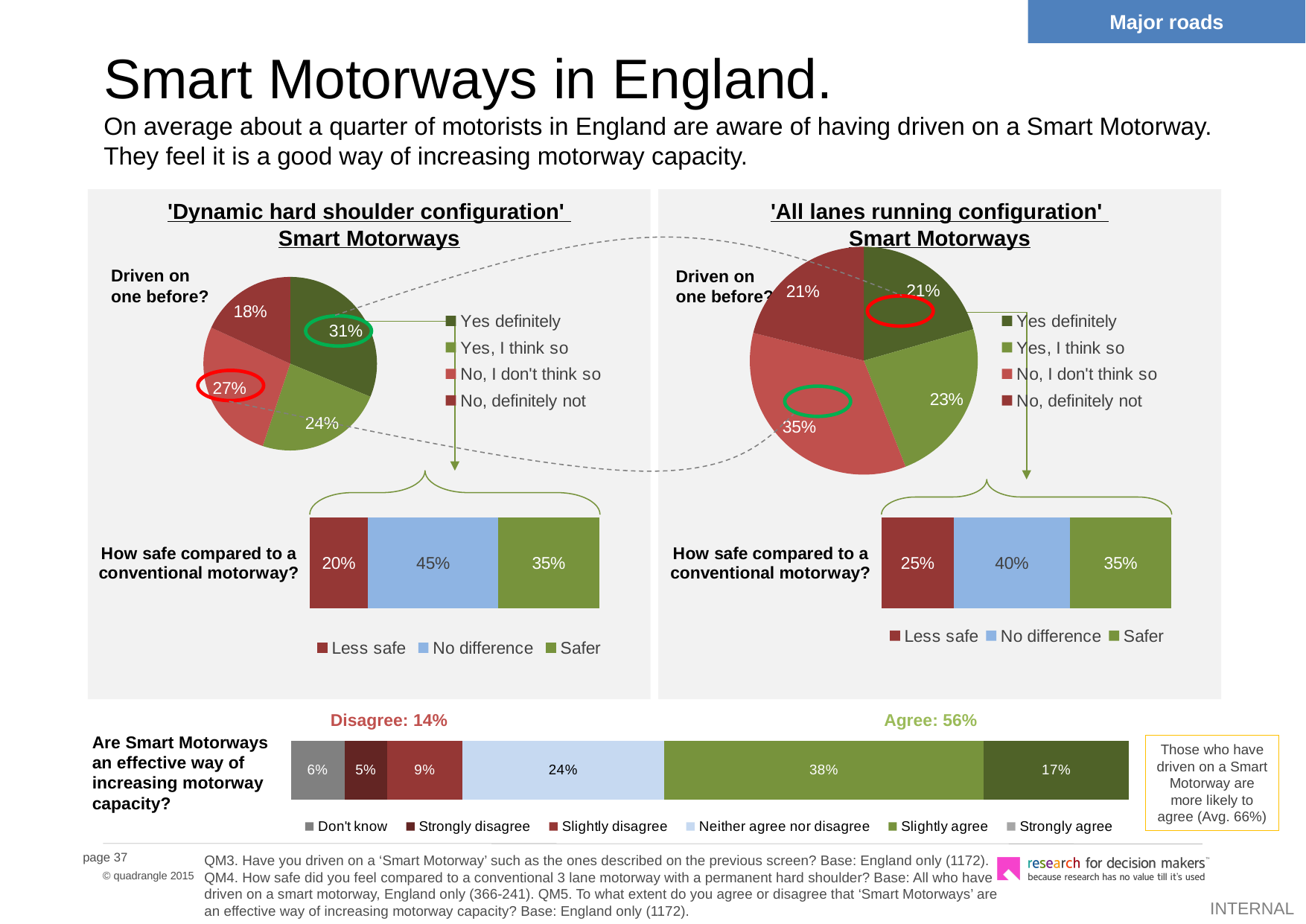

Major roads

# Smart Motorways in England. On average about a quarter of motorists in England are aware of having driven on a Smart Motorway. They feel it is a good way of increasing motorway capacity.

'Dynamic hard shoulder configuration'
Smart Motorways
'All lanes running configuration'
Smart Motorways

### Chart

| Category | 'Dynamic hard shoulder configuration' Smart Motorways |
|---|---|
| Yes definitely | 0.31228668941980536 |
| Yes, I think so | 0.23890784982940194 |
| No, I don't think so | 0.2670648464163976 |
| No, definitely not | 0.1817406143345 |

### Chart

| Category | All lanes running configuration' Smart Motorways |
|---|---|
| Yes definitely | 0.20563139931740154 |
| Yes, I think so | 0.2346416382253 |
| No, I don't think so | 0.3489761092150039 |
| No, definitely not | 0.2107508532423011 |
Driven on one before?
Driven on one before?

### Chart

| Category | Less safe | No difference | Safer |
|---|---|---|---|
| How safe compared to a conventional motorway? | 0.2 | 0.45 | 0.3500000000000002 |

### Chart

| Category | Less safe | No difference | Safer |
|---|---|---|---|
| How safe compared to a conventional motorway? | 0.25 | 0.4 | 0.3500000000000003 |

### Chart

| Category | Don't know | Strongly disagree | Slightly disagree | Neither agree nor disagree | Slightly agree | Strongly agree |
|---|---|---|---|---|---|---|
| QM5 | 0.06399317406143001 | 0.05119453924915 | 0.08959044368601099 | 0.24061433447100164 | 0.3813993174061 | 0.1732081911263018 |
Disagree: 14%
Agree: 56%
Are Smart Motorways an effective way of increasing motorway capacity?
Those who have driven on a Smart Motorway are more likely to agree (Avg. 66%)
QM3. Have you driven on a ‘Smart Motorway’ such as the ones described on the previous screen? Base: England only (1172). QM4. How safe did you feel compared to a conventional 3 lane motorway with a permanent hard shoulder? Base: All who have driven on a smart motorway, England only (366-241). QM5. To what extent do you agree or disagree that ‘Smart Motorways’ are an effective way of increasing motorway capacity? Base: England only (1172).